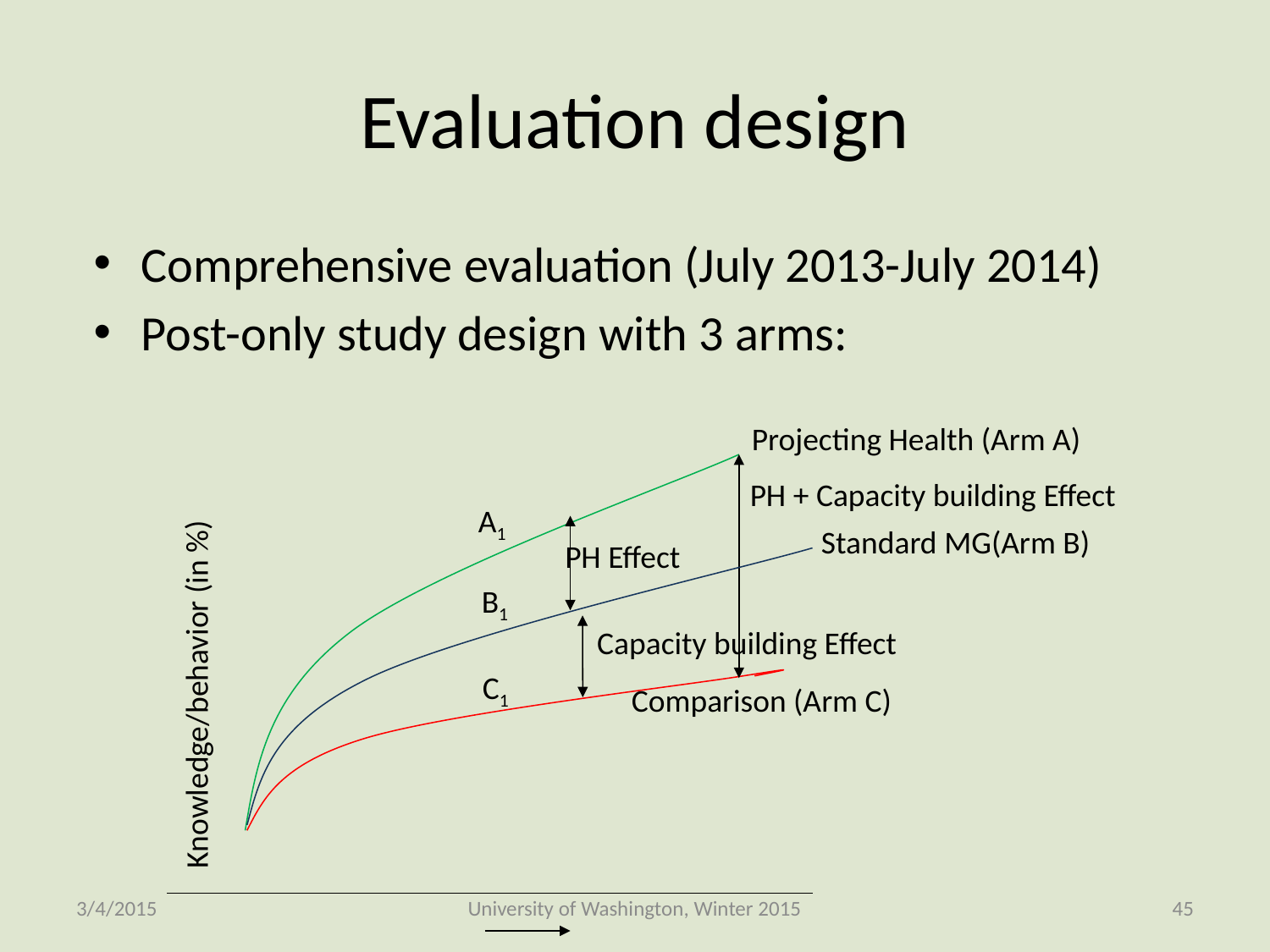

# Evaluation design
Comprehensive evaluation (July 2013-July 2014)
Post-only study design with 3 arms:

Projecting Health (Arm A)

PH + Capacity building Effect
Knowledge/behavior (in %)
A1
Standard MG(Arm B)

PH Effect

B1
Capacity building Effect
C1

Comparison (Arm C)
3/4/2015
University of Washington, Winter 2015
45